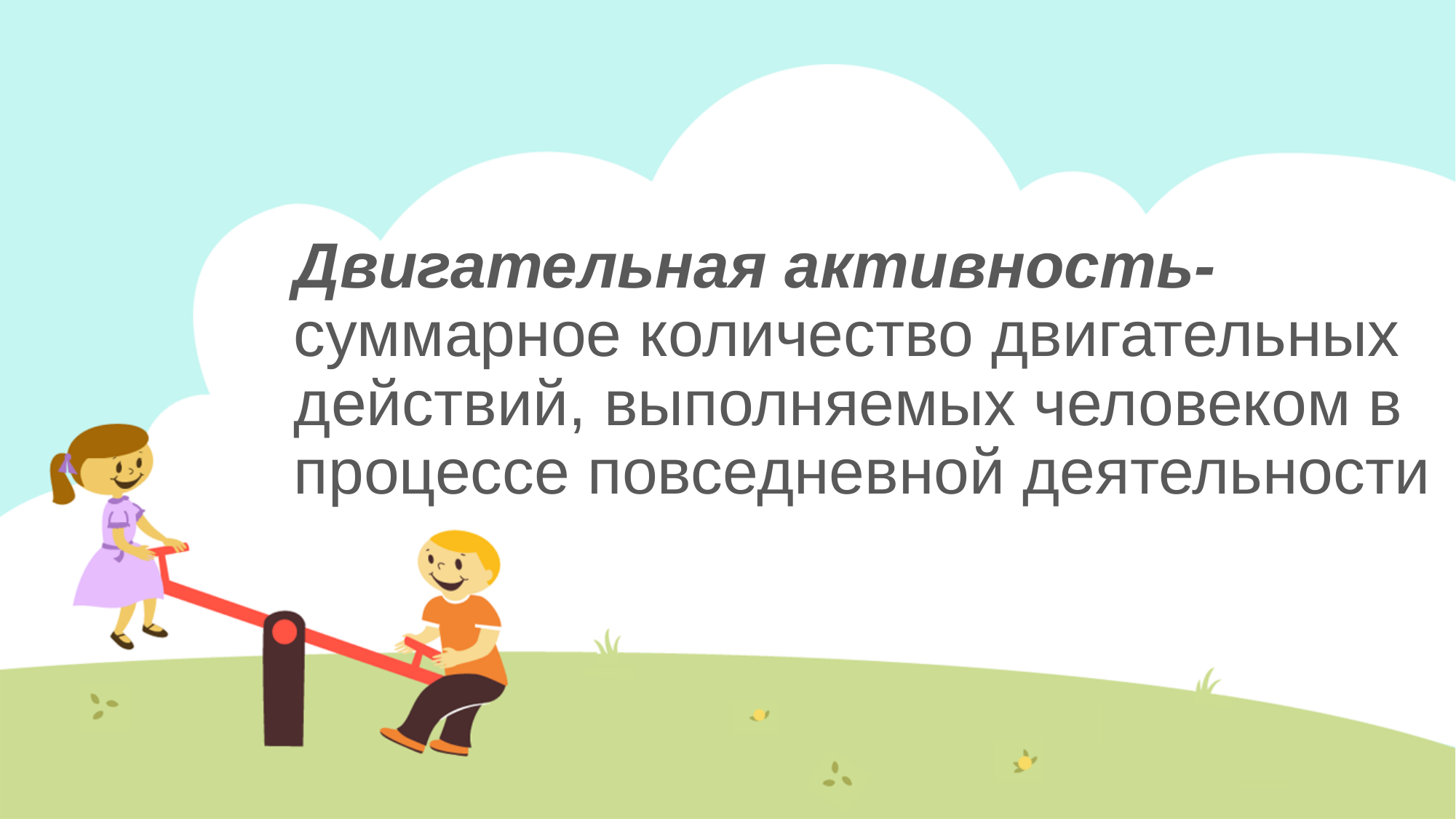

# Двигательная активность- суммарное количество двигательных действий, выполняемых человеком в процессе повседневной деятельности